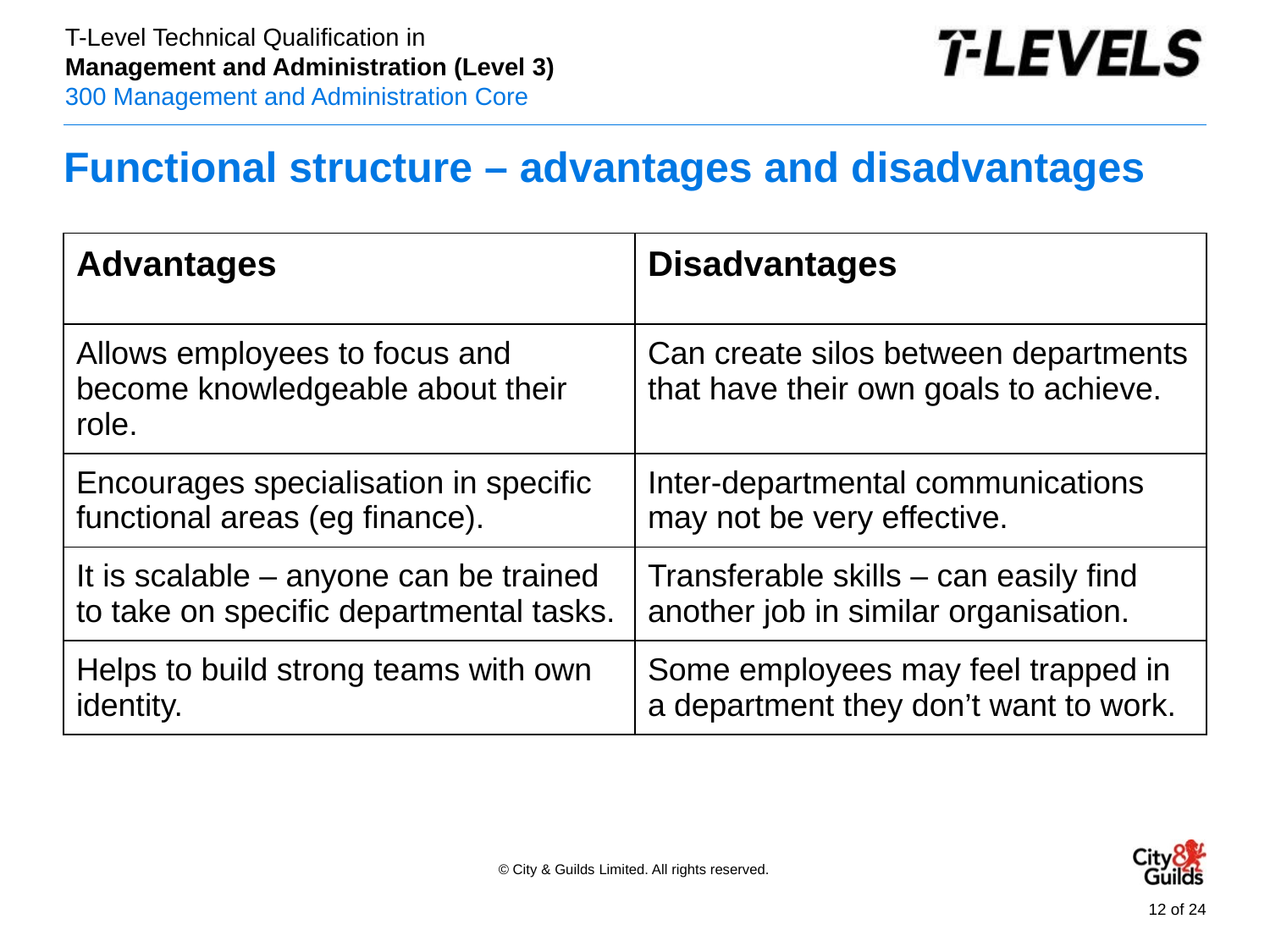

# Functional structure – advantages and disadvantages
| Advantages | Disadvantages |
| --- | --- |
| Allows employees to focus and become knowledgeable about their role. | Can create silos between departments that have their own goals to achieve. |
| Encourages specialisation in specific functional areas (eg finance). | Inter-departmental communications may not be very effective. |
| It is scalable – anyone can be trained to take on specific departmental tasks. | Transferable skills – can easily find another job in similar organisation. |
| Helps to build strong teams with own identity. | Some employees may feel trapped in a department they don’t want to work. |